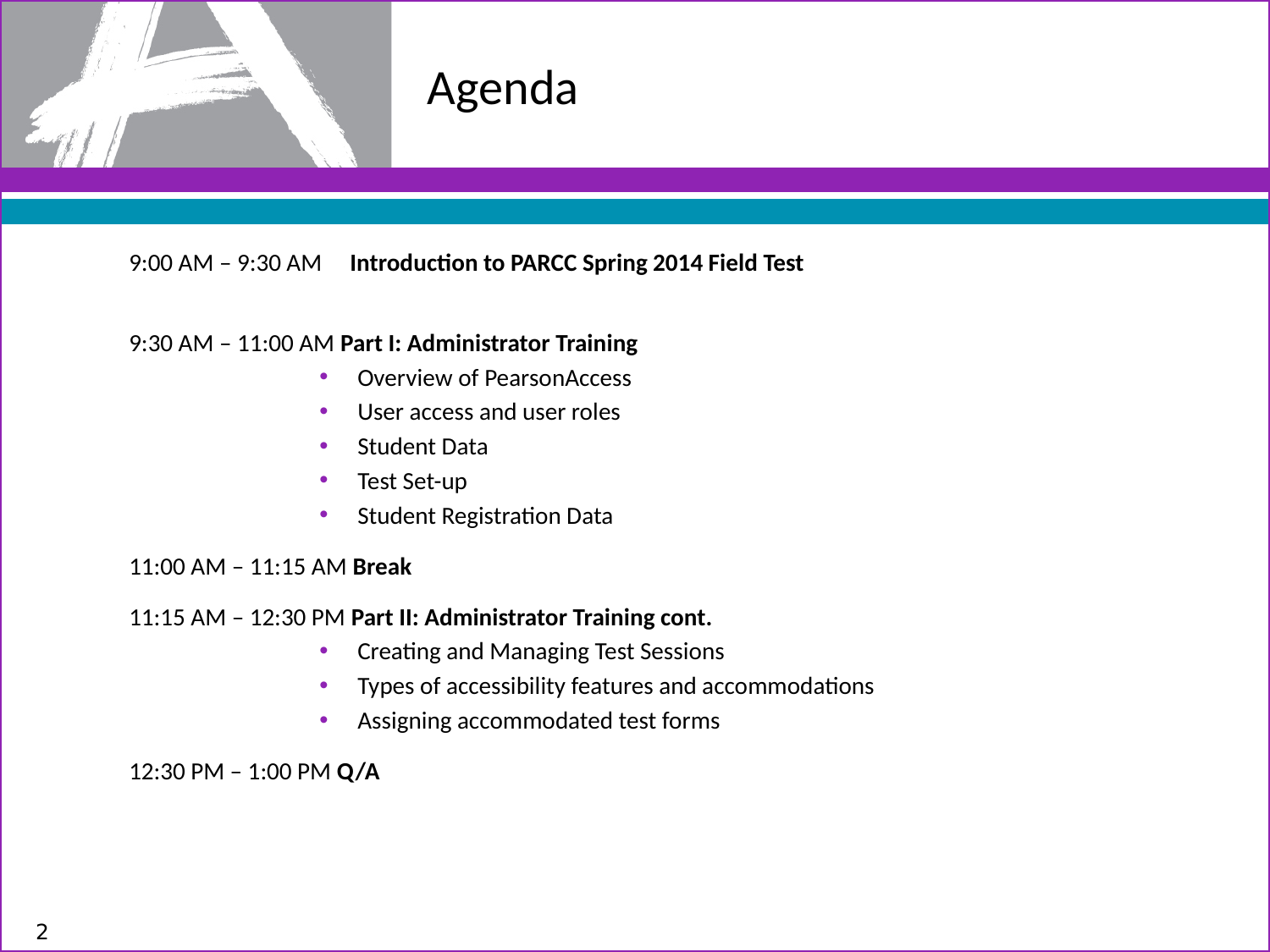

# Agenda
9:00 AM – 9:30 AM     Introduction to PARCC Spring 2014 Field Test
9:30 AM – 11:00 AM Part I: Administrator Training
Overview of PearsonAccess
User access and user roles
Student Data
Test Set-up
Student Registration Data
11:00 AM – 11:15 AM Break
11:15 AM – 12:30 PM Part II: Administrator Training cont.
Creating and Managing Test Sessions
Types of accessibility features and accommodations
Assigning accommodated test forms
12:30 PM – 1:00 PM Q/A

2